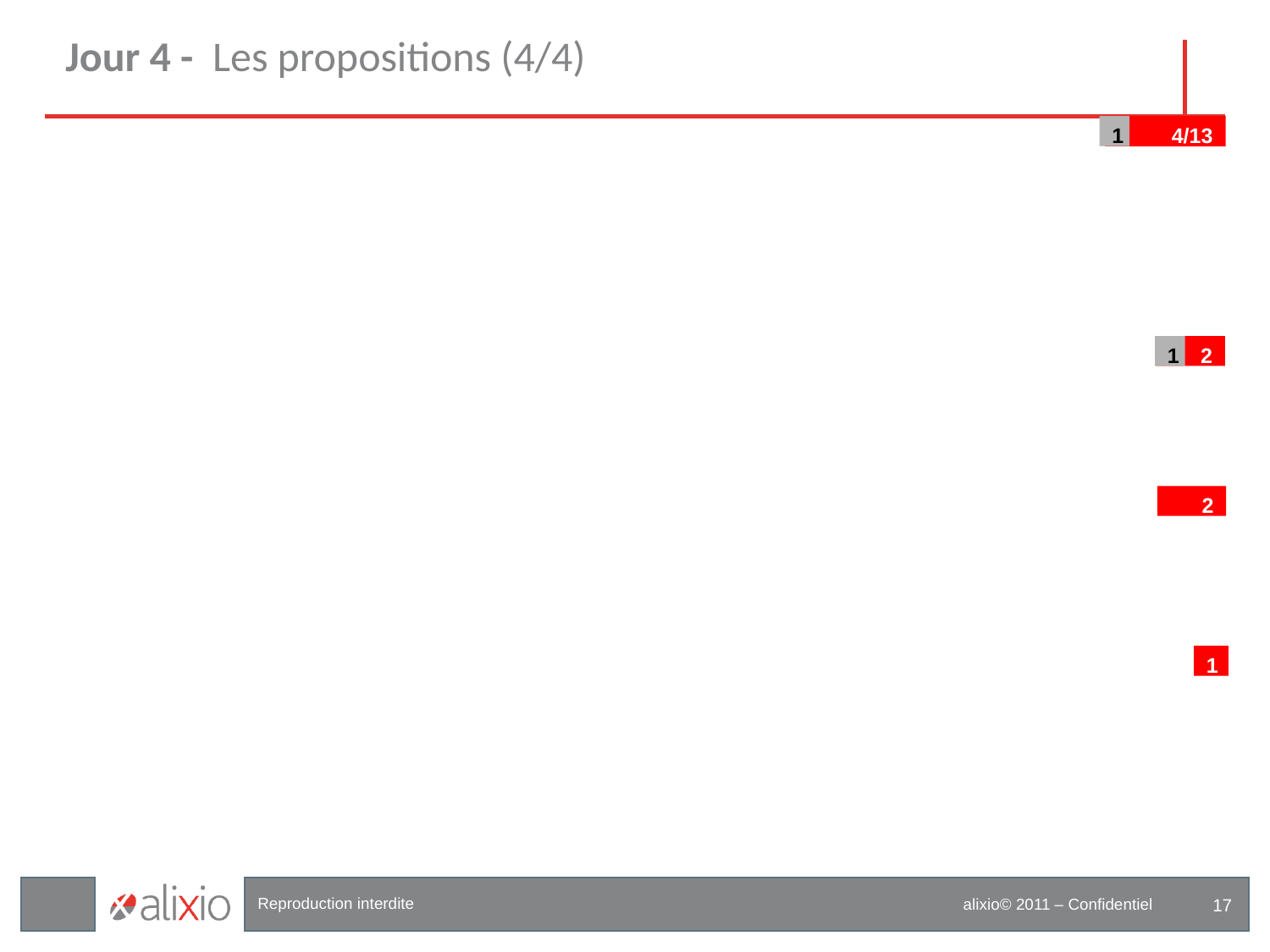

# Jour 4 -  Les propositions (4/4)
1
4/13

1
2
2
1
17